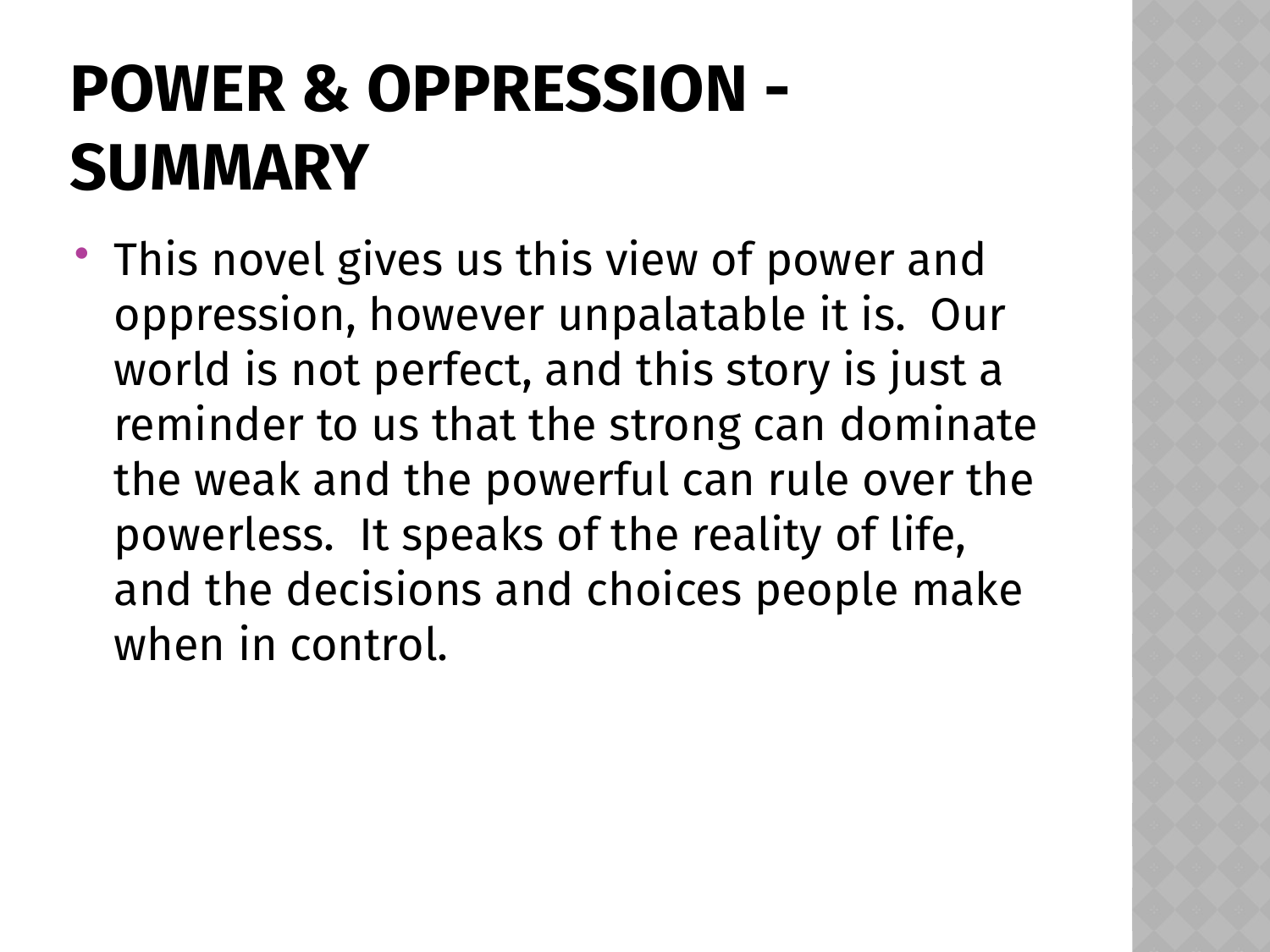

# Power & oppression - summary
This novel gives us this view of power and oppression, however unpalatable it is.  Our world is not perfect, and this story is just a reminder to us that the strong can dominate the weak and the powerful can rule over the powerless.  It speaks of the reality of life, and the decisions and choices people make when in control.